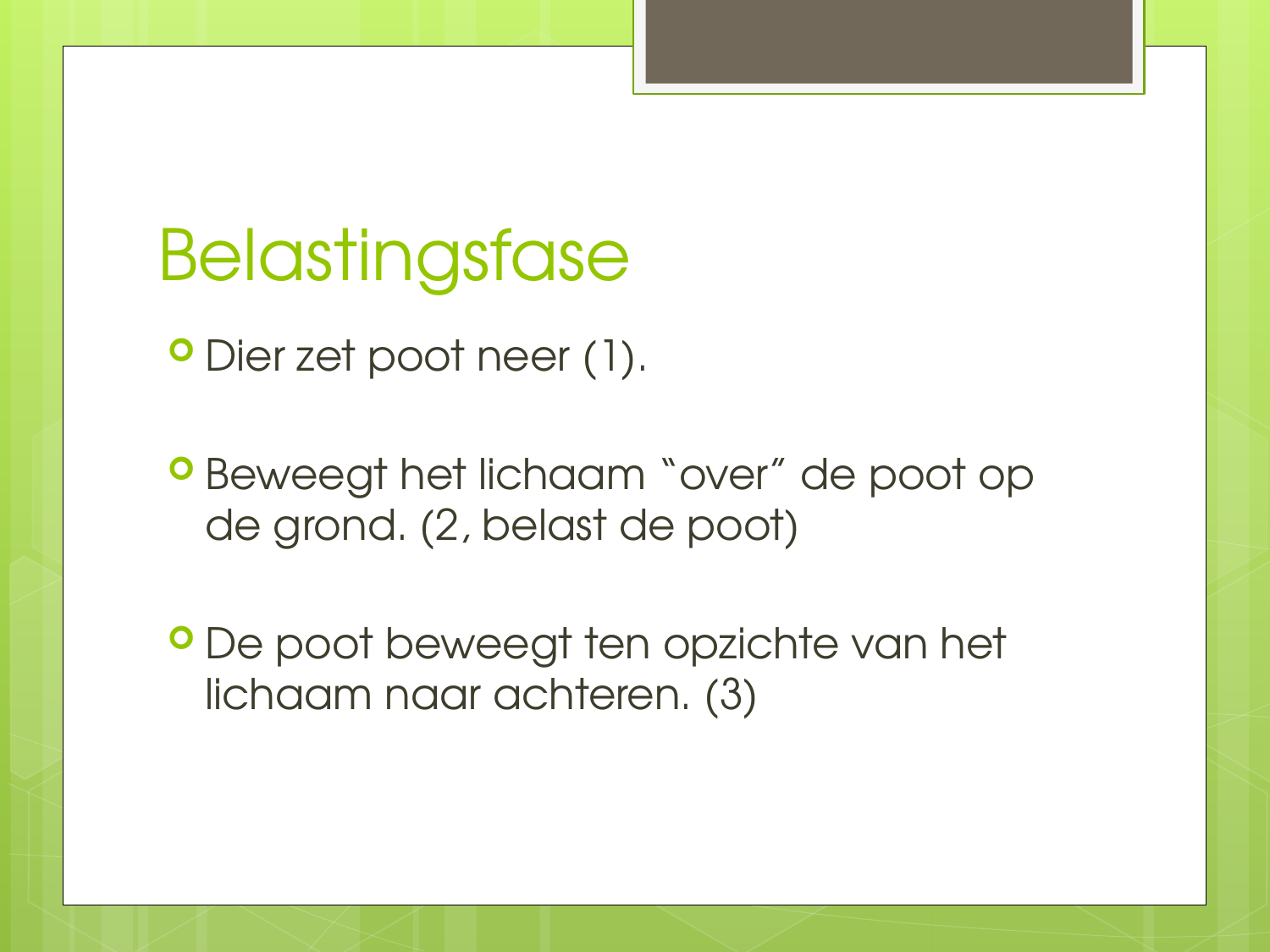

# Belastingsfase
Dier zet poot neer (1).

Beweegt het lichaam “over” de poot op de grond. (2, belast de poot)

De poot beweegt ten opzichte van het lichaam naar achteren. (3)